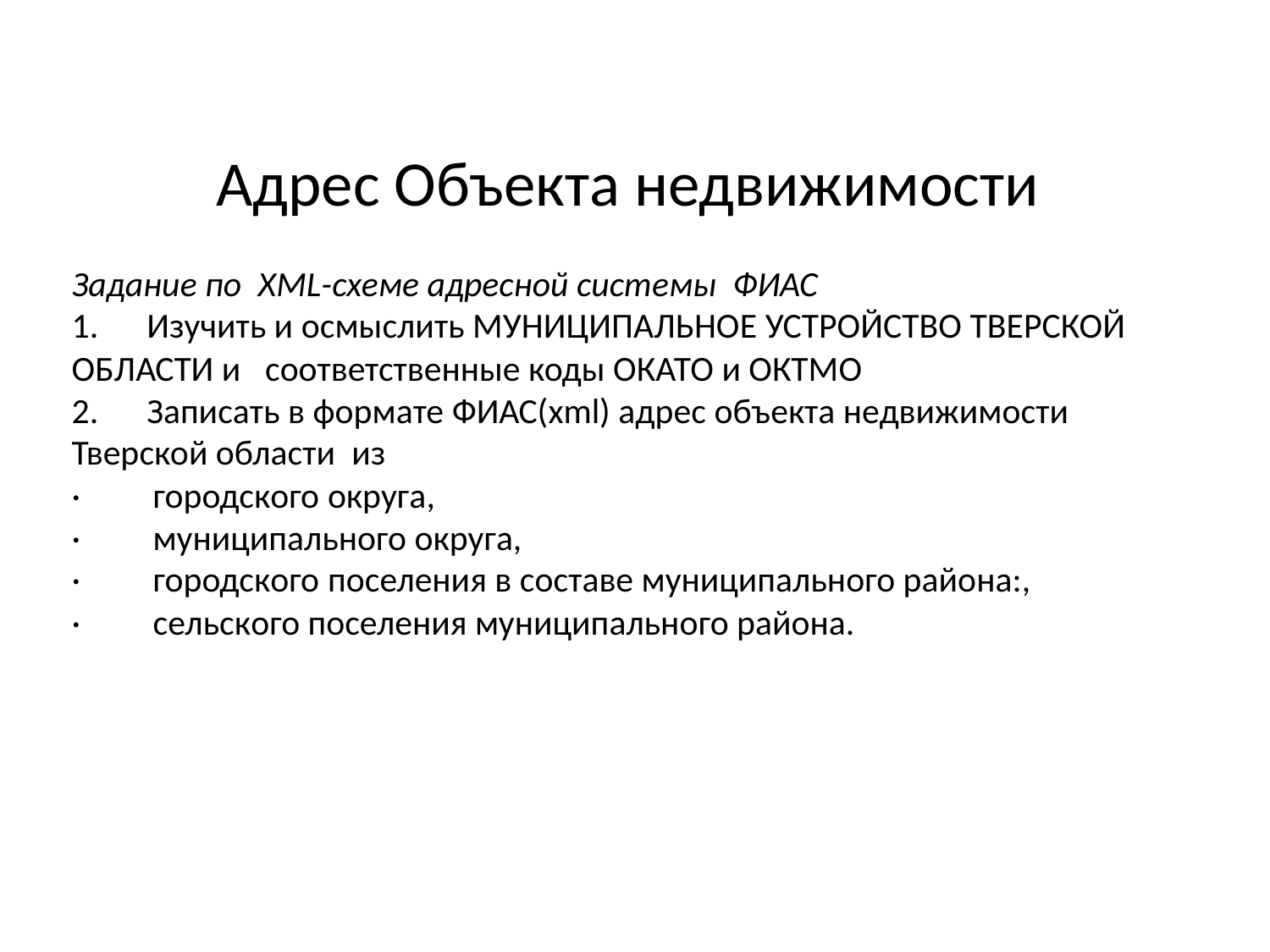

Адрес Объекта недвижимости

Задание по  XML-схеме адресной системы  ФИАС
1.      Изучить и осмыслить МУНИЦИПАЛЬНОЕ УСТРОЙСТВО ТВЕРСКОЙ ОБЛАСТИ и   соответственные коды ОКАТО и ОКТМО
2.      Записать в формате ФИАС(xml) адрес объекта недвижимости Тверской области  из
·         городского округа,
·         муниципального округа,
·         городского поселения в составе муниципального района:,
·         сельского поселения муниципального района.